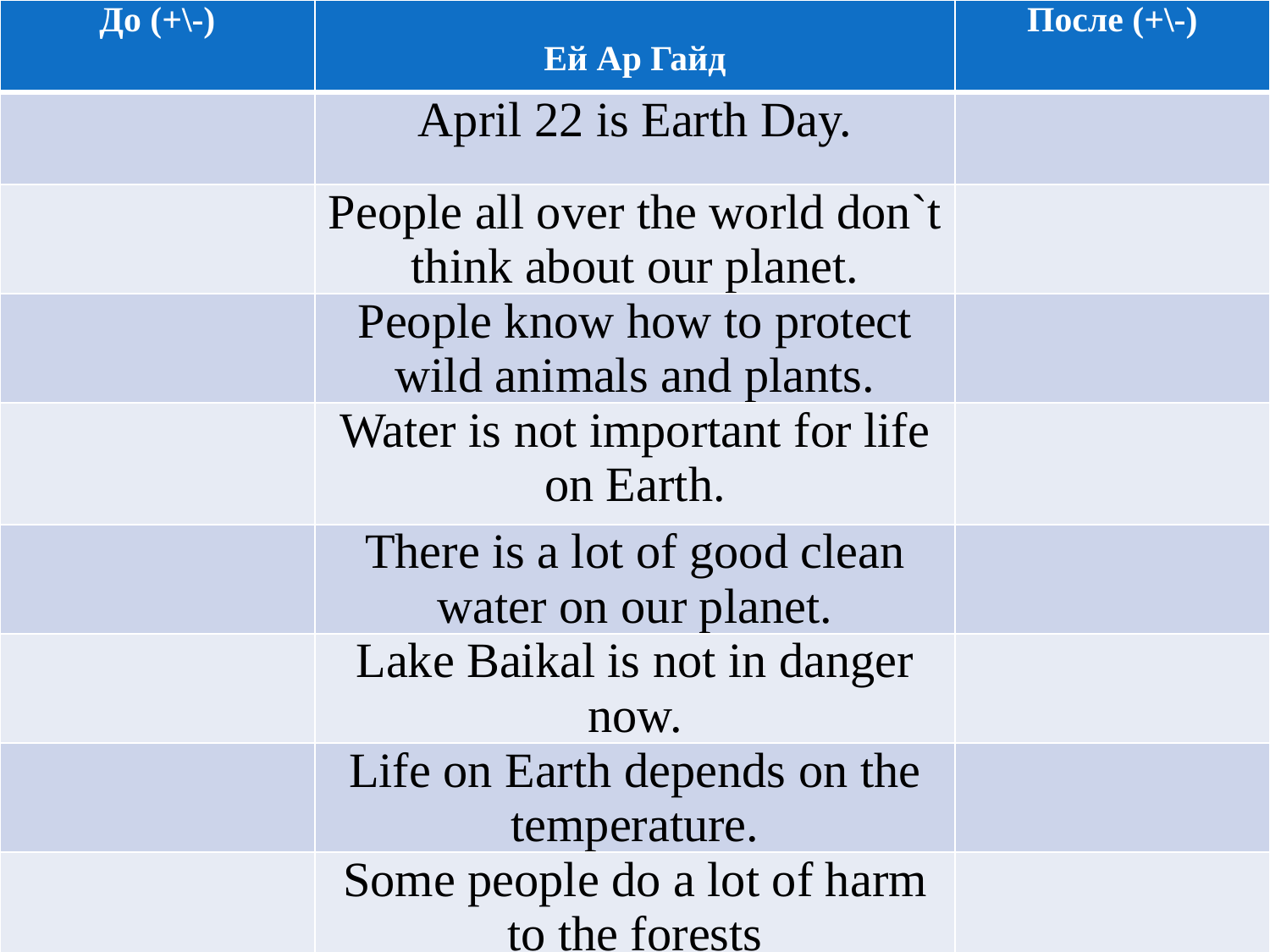

| До (+\-) | Ей Ар Гайд | После (+\-) |
| --- | --- | --- |
|  | April 22 is Earth Day. |  |
|  | People all over the world don`t think about our planet. |  |
|  | People know how to protect wild animals and plants. |  |
|  | Water is not important for life on Earth. |  |
|  | There is a lot of good clean water on our planet. |  |
|  | Lake Baikal is not in danger now. |  |
|  | Life on Earth depends on the temperature. |  |
|  | Some people do a lot of harm to the forests |  |
|  | People must protect life on Earth. |  |
#